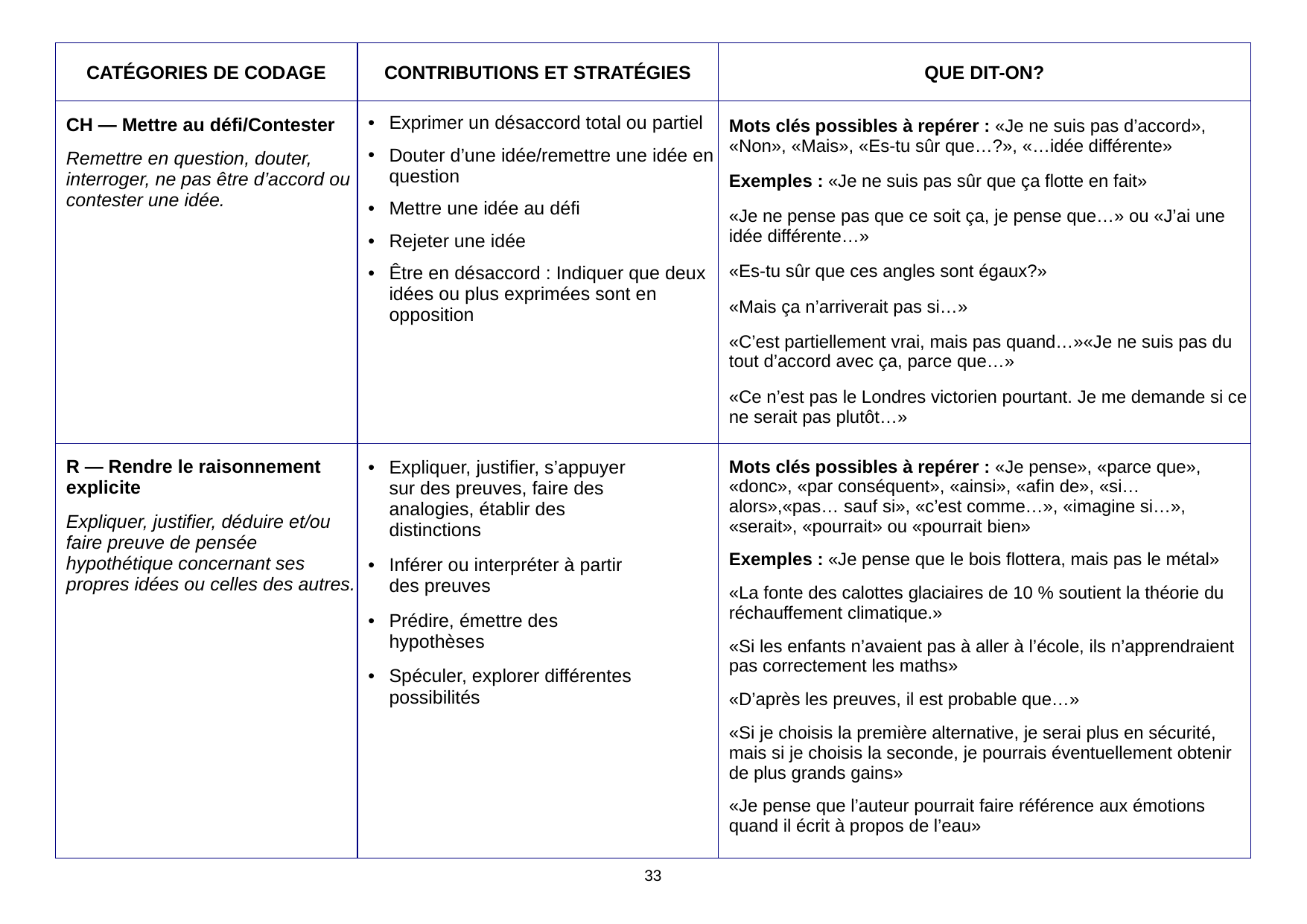

| CATÉGORIES DE CODAGE | CONTRIBUTIONS ET STRATÉGIES | QUE DIT-ON? |
| --- | --- | --- |
| CH — Mettre au défi/Contester Remettre en question, douter, interroger, ne pas être d’accord ou contester une idée. | Exprimer un désaccord total ou partiel Douter d’une idée/remettre une idée en question Mettre une idée au défi Rejeter une idée Être en désaccord : Indiquer que deux idées ou plus exprimées sont en opposition | Mots clés possibles à repérer : «Je ne suis pas d’accord», «Non», «Mais», «Es-tu sûr que…?», «…idée différente» Exemples : «Je ne suis pas sûr que ça flotte en fait» «Je ne pense pas que ce soit ça, je pense que…» ou «J’ai une idée différente…» «Es-tu sûr que ces angles sont égaux?» «Mais ça n’arriverait pas si…» «C’est partiellement vrai, mais pas quand…»«Je ne suis pas du tout d’accord avec ça, parce que…» «Ce n’est pas le Londres victorien pourtant. Je me demande si ce ne serait pas plutôt…» |
| R — Rendre le raisonnement explicite Expliquer, justifier, déduire et/ou faire preuve de pensée hypothétique concernant ses propres idées ou celles des autres. | Expliquer, justifier, s’appuyer sur des preuves, faire des analogies, établir des distinctions Inférer ou interpréter à partir des preuves Prédire, émettre des hypothèses Spéculer, explorer différentes possibilités | Mots clés possibles à repérer : «Je pense», «parce que», «donc», «par conséquent», «ainsi», «afin de», «si… alors»,«pas… sauf si», «c’est comme…», «imagine si…», «serait», «pourrait» ou «pourrait bien» Exemples : «Je pense que le bois flottera, mais pas le métal» «La fonte des calottes glaciaires de 10 % soutient la théorie du réchauffement climatique.» «Si les enfants n’avaient pas à aller à l’école, ils n’apprendraient pas correctement les maths» «D’après les preuves, il est probable que…» «Si je choisis la première alternative, je serai plus en sécurité, mais si je choisis la seconde, je pourrais éventuellement obtenir de plus grands gains» «Je pense que l’auteur pourrait faire référence aux émotions quand il écrit à propos de l’eau» |
33